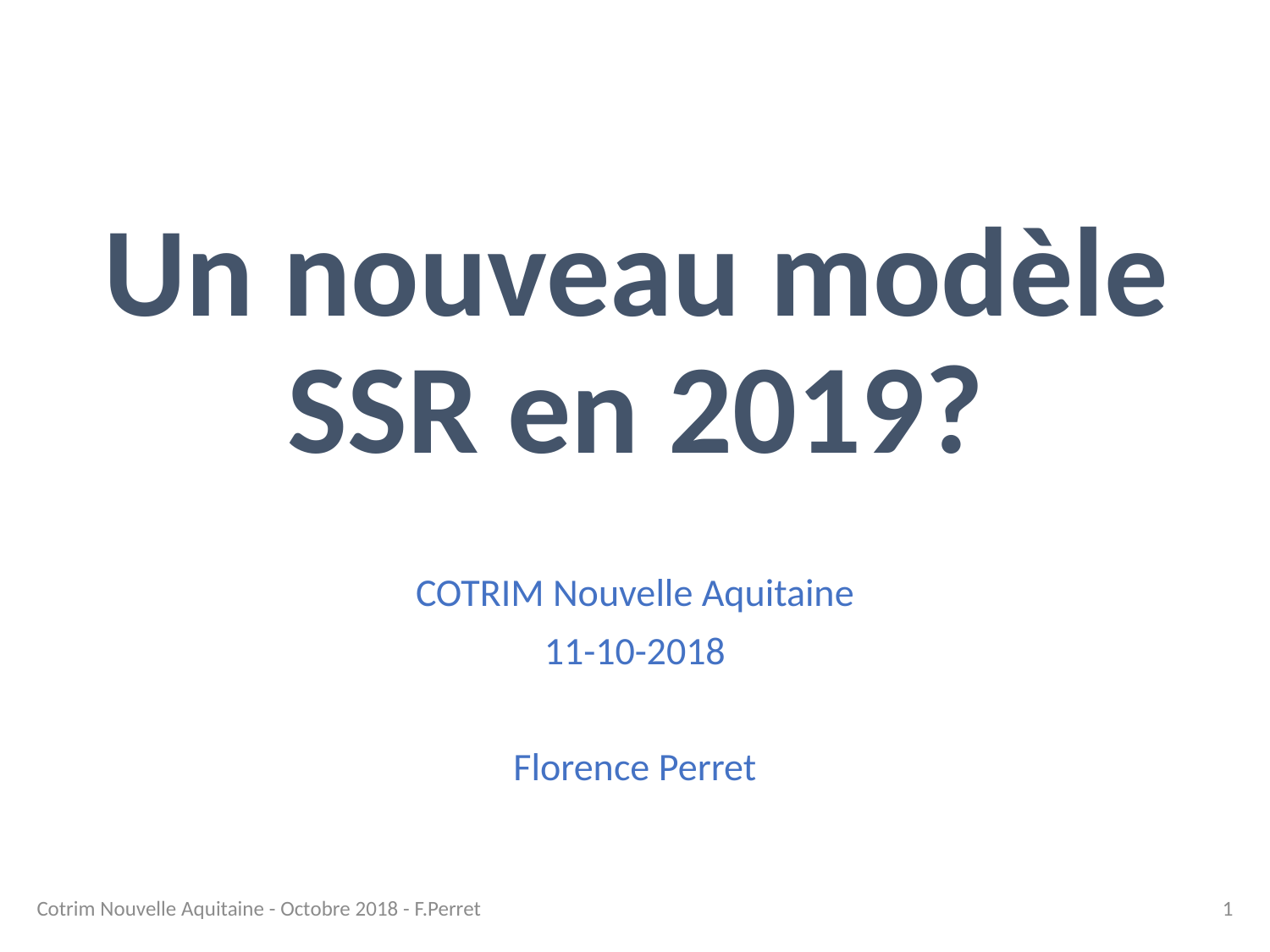

# Un nouveau modèle SSR en 2019?
COTRIM Nouvelle Aquitaine
11-10-2018

Florence Perret
Cotrim Nouvelle Aquitaine - Octobre 2018 - F.Perret
1